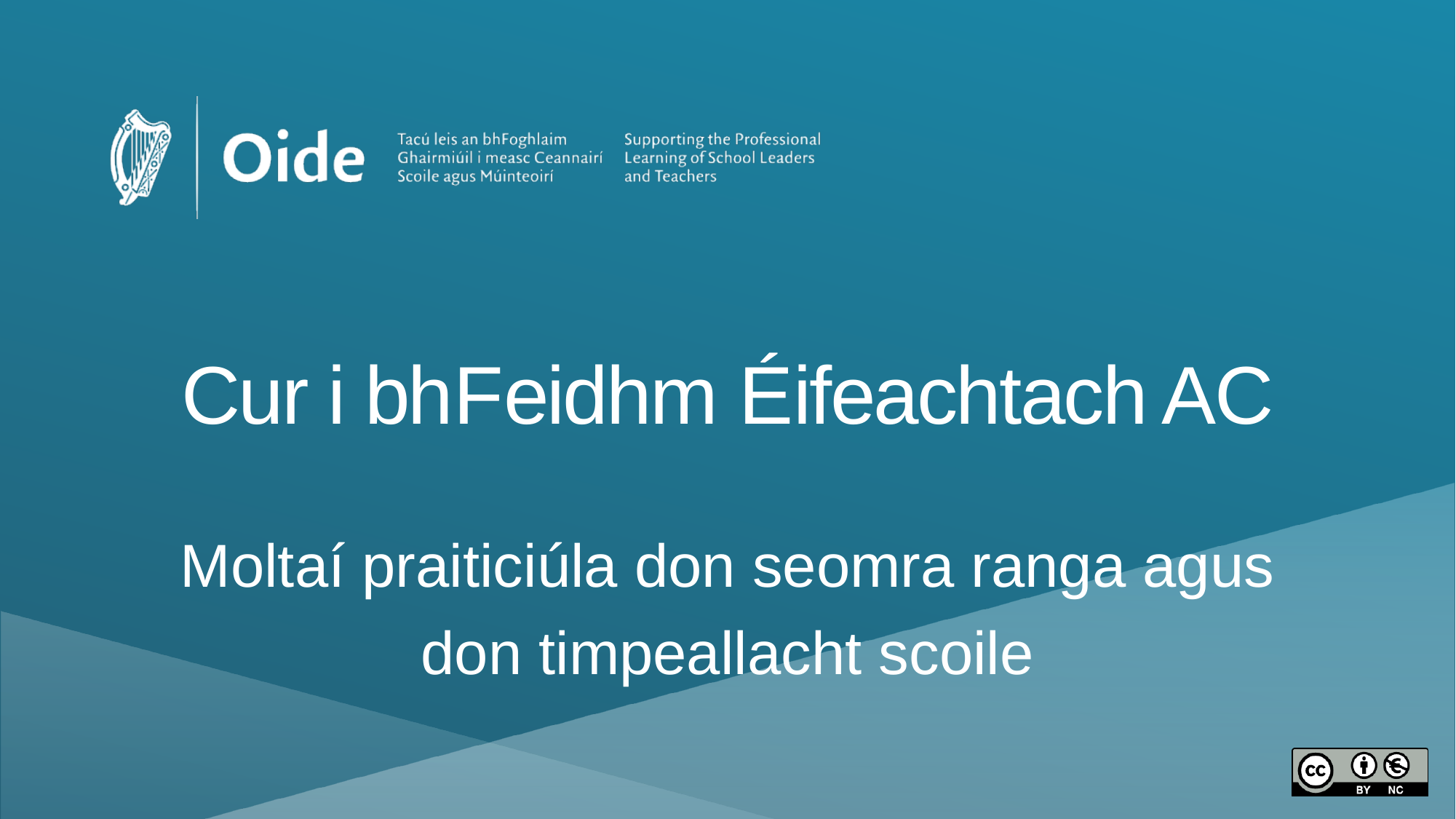

# Cur i bhFeidhm Éifeachtach AC
Moltaí praiticiúla don seomra ranga agus don timpeallacht scoile